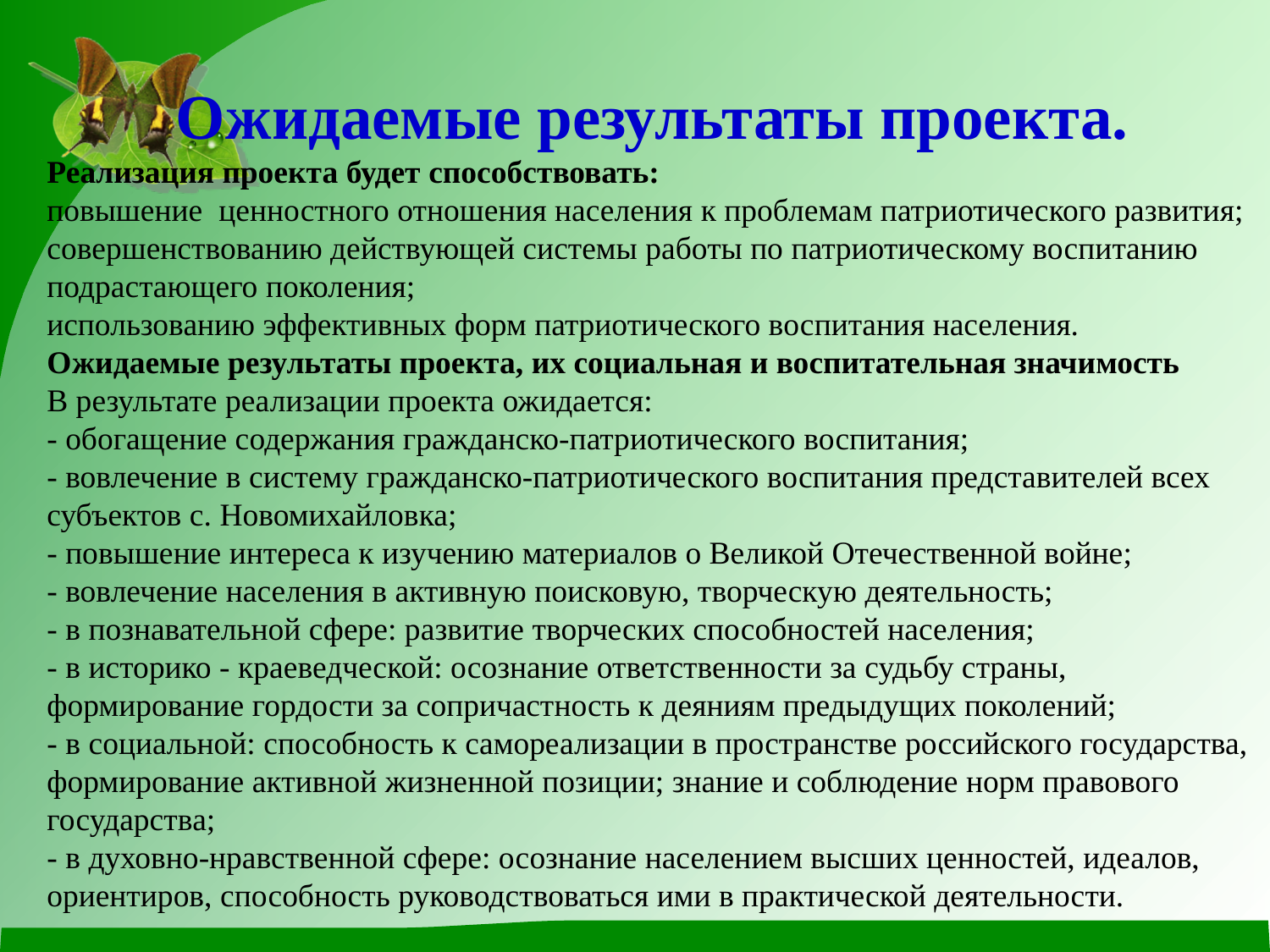

Ожидаемые результаты проекта.
Реализация проекта будет способствовать:
повышение  ценностного отношения населения к проблемам патриотического развития;
совершенствованию действующей системы работы по патриотическому воспитанию подрастающего поколения;
использованию эффективных форм патриотического воспитания населения.
Ожидаемые результаты проекта, их социальная и воспитательная значимость
В результате реализации проекта ожидается:
- обогащение содержания гражданско-патриотического воспитания;
- вовлечение в систему гражданско-патриотического воспитания представителей всех субъектов с. Новомихайловка;
- повышение интереса к изучению материалов о Великой Отечественной войне;
- вовлечение населения в активную поисковую, творческую деятельность;
- в познавательной сфере: развитие творческих способностей населения;
- в историко - краеведческой: осознание ответственности за судьбу страны, формирование гордости за сопричастность к деяниям предыдущих поколений;
- в социальной: способность к самореализации в пространстве российского государства, формирование активной жизненной позиции; знание и соблюдение норм правового государства;
- в духовно-нравственной сфере: осознание населением высших ценностей, идеалов, ориентиров, способность руководствоваться ими в практической деятельности.